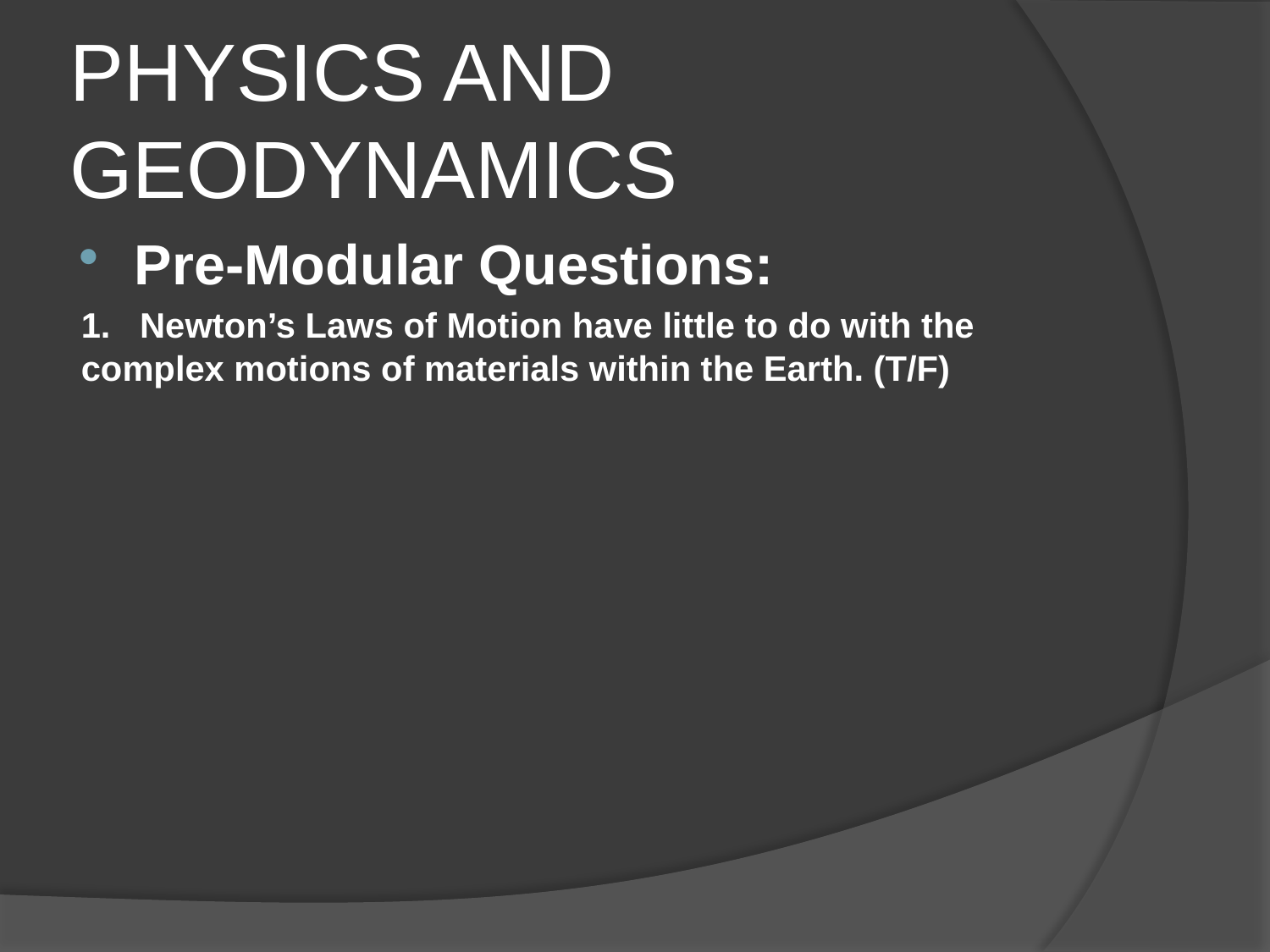

# PHYSICS AND GEODYNAMICS
Pre-Modular Questions:
1.   Newton’s Laws of Motion have little to do with the complex motions of materials within the Earth. (T/F)